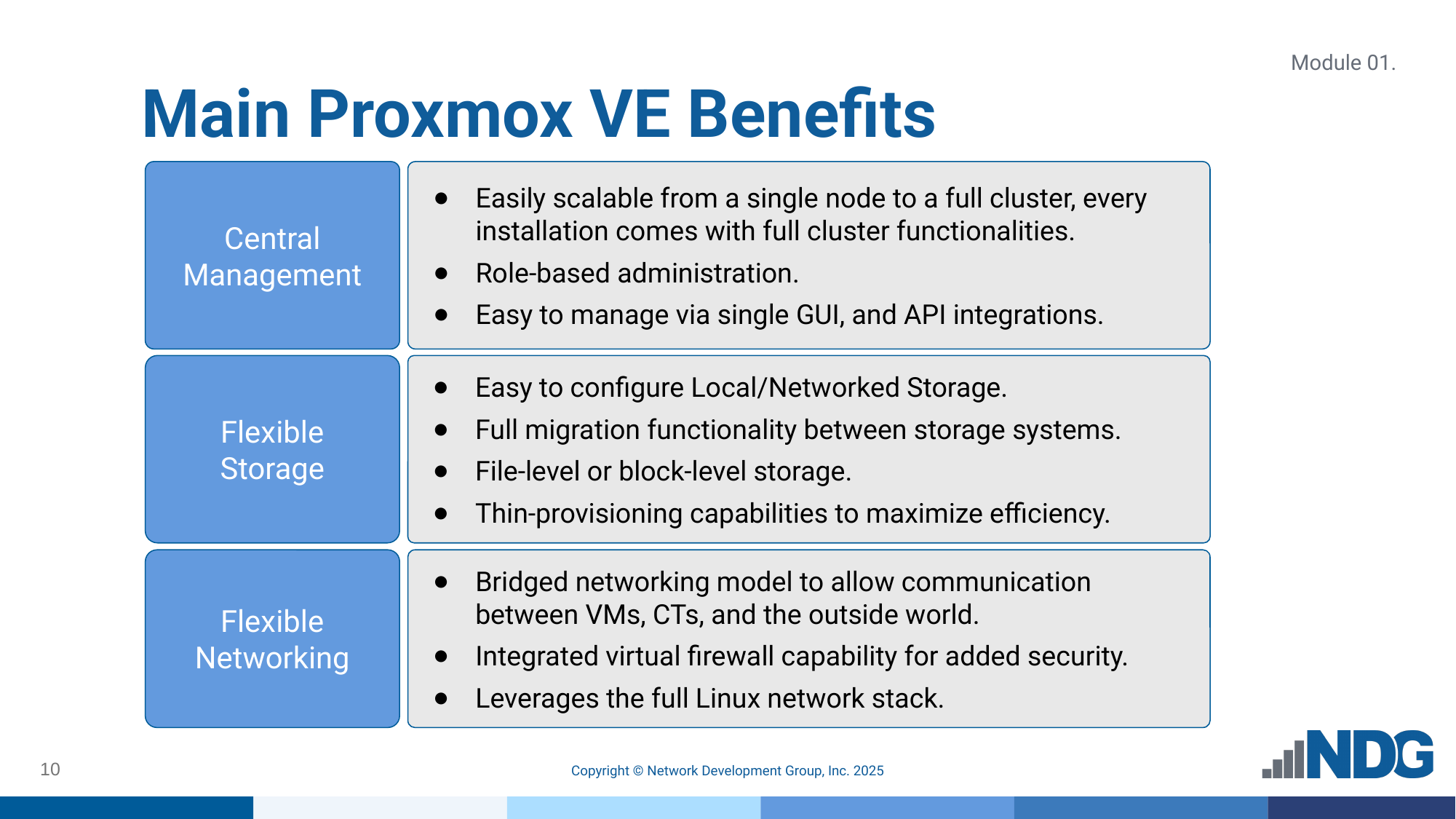

Module 01.
# Main Proxmox VE Benefits
Central Management
Easily scalable from a single node to a full cluster, every installation comes with full cluster functionalities.
Role-based administration.
Easy to manage via single GUI, and API integrations.
Flexible
Storage
Easy to configure Local/Networked Storage.
Full migration functionality between storage systems.
File-level or block-level storage.
Thin-provisioning capabilities to maximize efficiency.
Flexible
Networking
Bridged networking model to allow communication between VMs, CTs, and the outside world.
Integrated virtual firewall capability for added security.
Leverages the full Linux network stack.